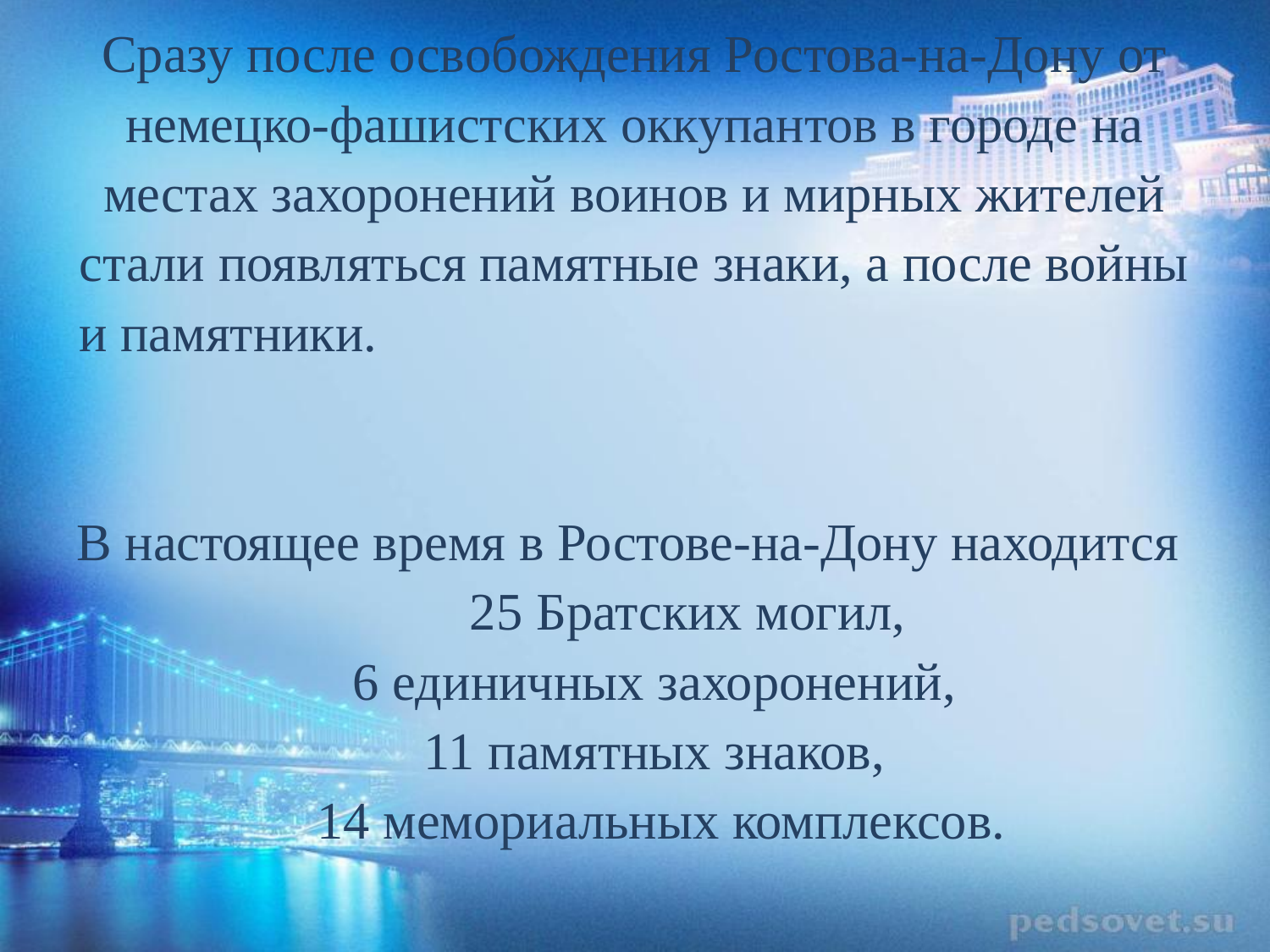

# Сразу после освобождения Ростова-на-Дону от немецко-фашистских оккупантов в городе на местах захоронений воинов и мирных жителей стали появляться памятные знаки, а после войны и памятники. В настоящее время в Ростове-на-Дону находится           25 Братских могил, 6 единичных захоронений, 11 памятных знаков, 14 мемориальных комплексов.